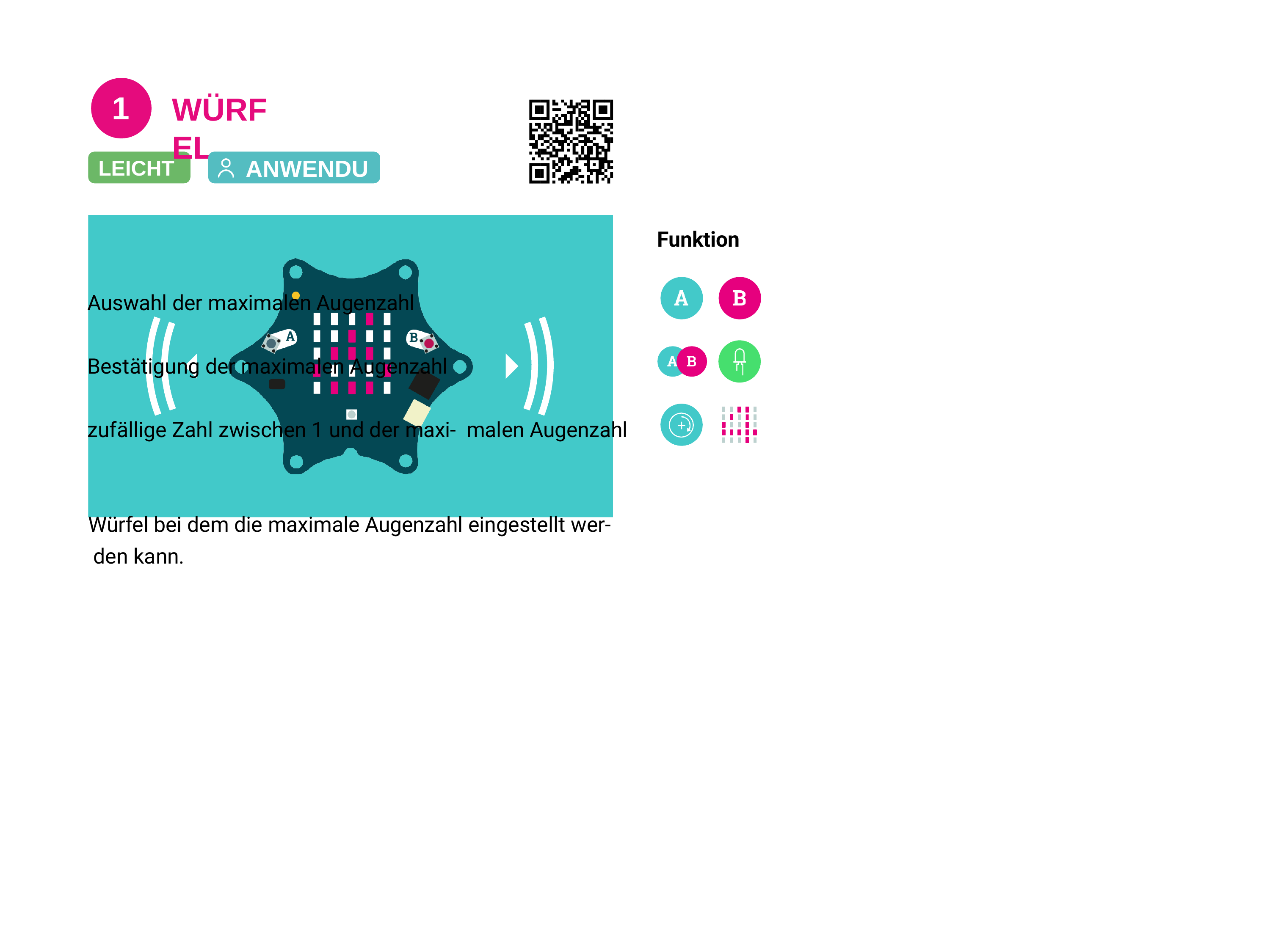

1
# WÜRFEL

ANWENDUNG
LEICHT

Funktion

Auswahl der maximalen Augenzahl

Bestätigung der maximalen Augenzahl

zufällige Zahl zwischen 1 und der maxi-  malen Augenzahl

Würfel bei dem die maximale Augenzahl eingestellt wer-  den kann.